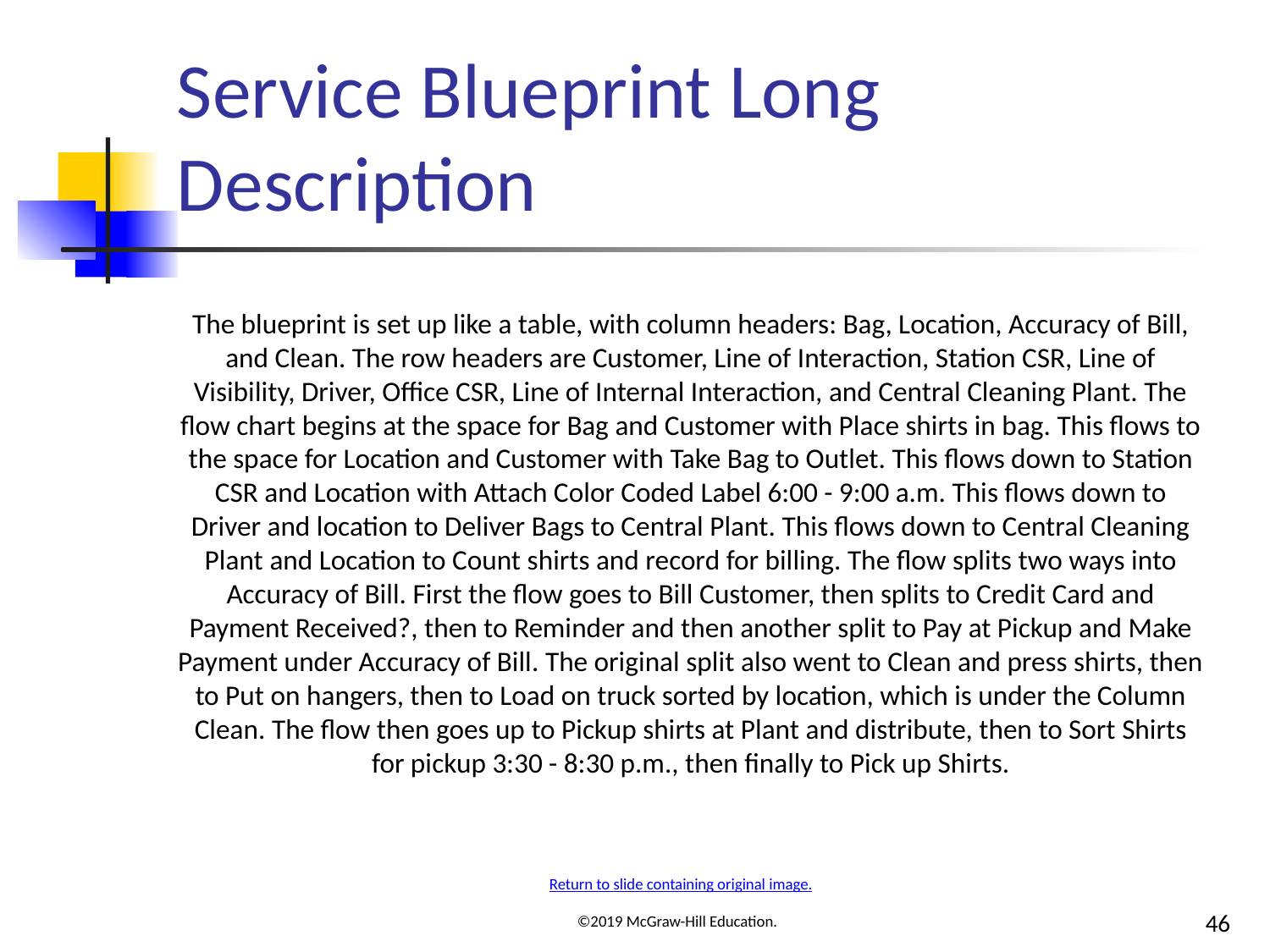

# Service Blueprint Long Description
The blueprint is set up like a table, with column headers: Bag, Location, Accuracy of Bill, and Clean. The row headers are Customer, Line of Interaction, Station CSR, Line of Visibility, Driver, Office CSR, Line of Internal Interaction, and Central Cleaning Plant. The flow chart begins at the space for Bag and Customer with Place shirts in bag. This flows to the space for Location and Customer with Take Bag to Outlet. This flows down to Station CSR and Location with Attach Color Coded Label 6:00 - 9:00 a.m. This flows down to Driver and location to Deliver Bags to Central Plant. This flows down to Central Cleaning Plant and Location to Count shirts and record for billing. The flow splits two ways into Accuracy of Bill. First the flow goes to Bill Customer, then splits to Credit Card and Payment Received?, then to Reminder and then another split to Pay at Pickup and Make Payment under Accuracy of Bill. The original split also went to Clean and press shirts, then to Put on hangers, then to Load on truck sorted by location, which is under the Column Clean. The flow then goes up to Pickup shirts at Plant and distribute, then to Sort Shirts for pickup 3:30 - 8:30 p.m., then finally to Pick up Shirts.
Return to slide containing original image.